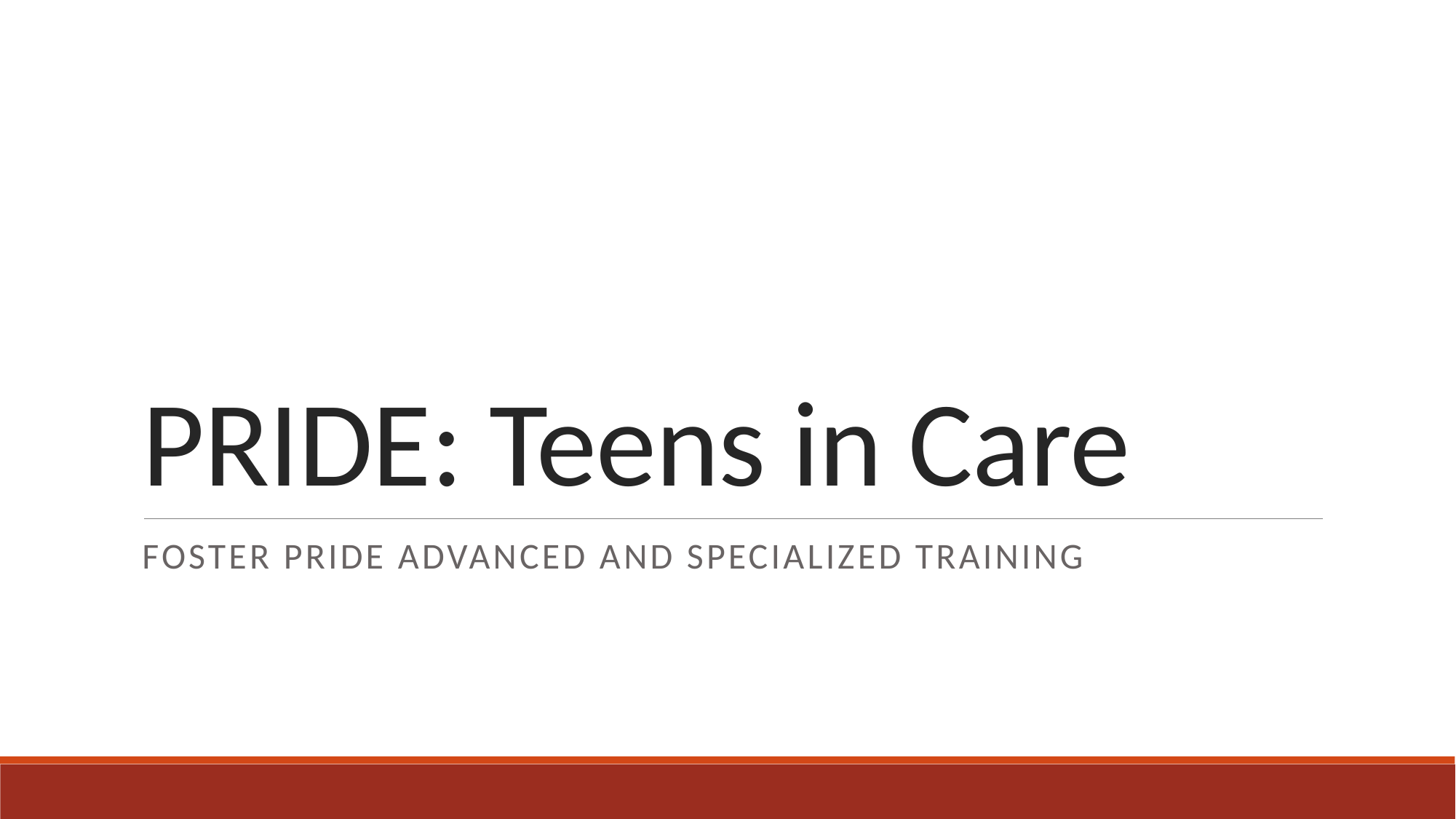

# PRIDE: Teens in Care
Foster PRIDE Advanced and Specialized Training